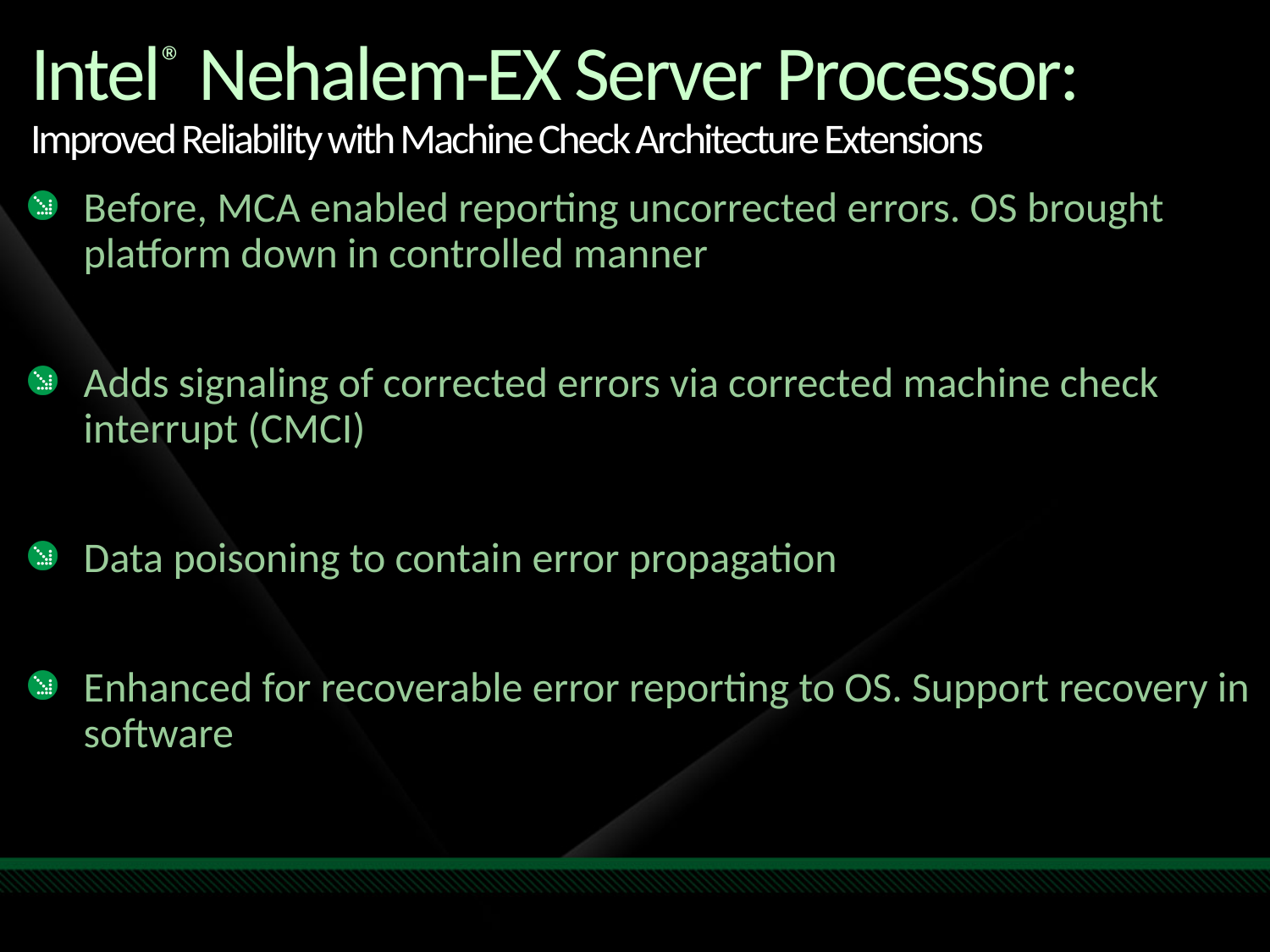

# Intel® Nehalem-EX Server Processor: Improved Reliability with Machine Check Architecture Extensions
Before, MCA enabled reporting uncorrected errors. OS brought platform down in controlled manner

Adds signaling of corrected errors via corrected machine check interrupt (CMCI)

Data poisoning to contain error propagation

Enhanced for recoverable error reporting to OS. Support recovery in software